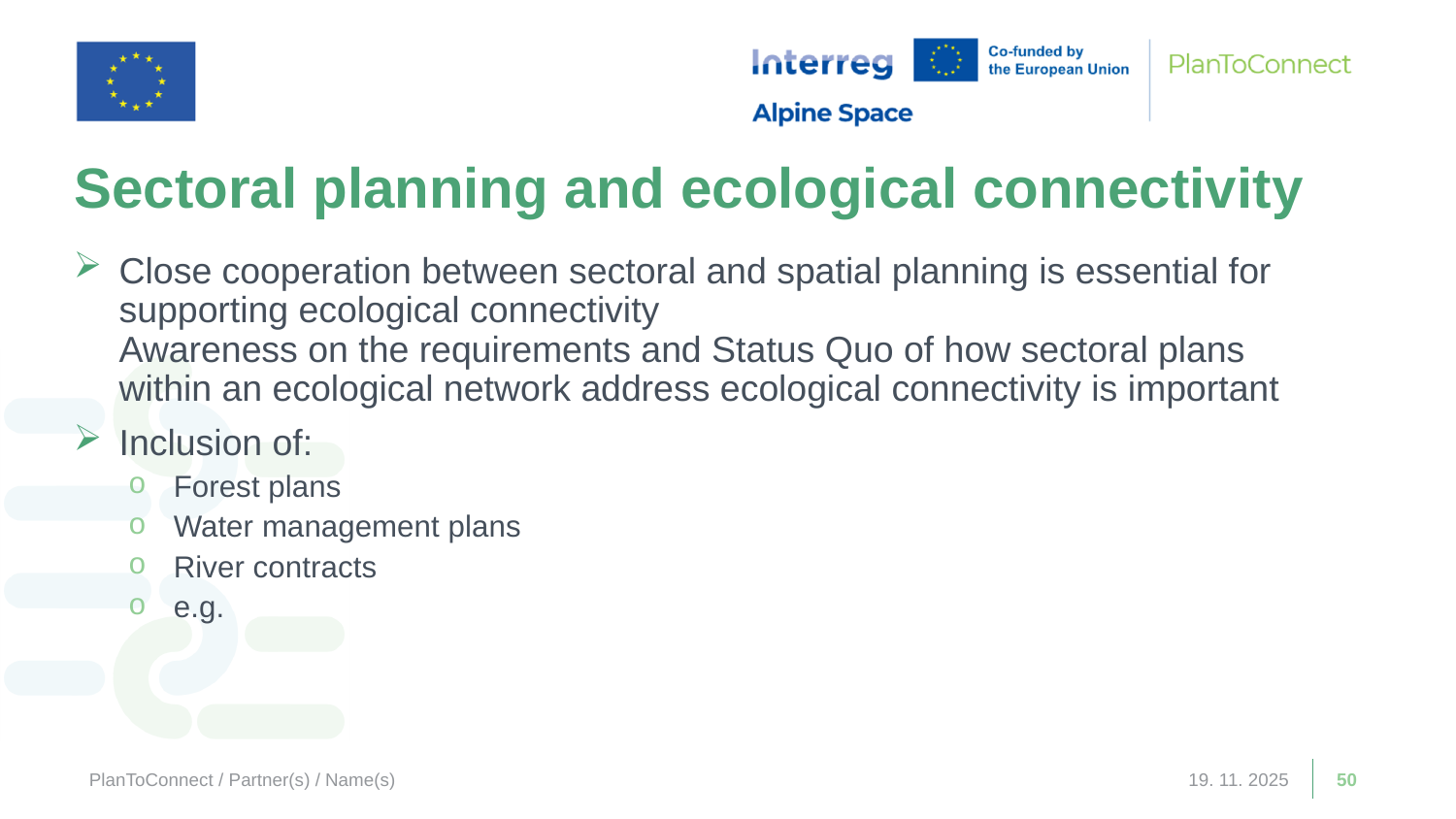

Sectoral planning and ecological connectivity
Close cooperation between sectoral and spatial planning is essential for supporting ecological connectivity
Awareness on the requirements and Status Quo of how sectoral plans within an ecological network address ecological connectivity is important
Inclusion of:
Forest plans
Water management plans
River contracts
e.g.

PlanToConnect / Partner(s) / Name(s)
19. 11. 2025
50